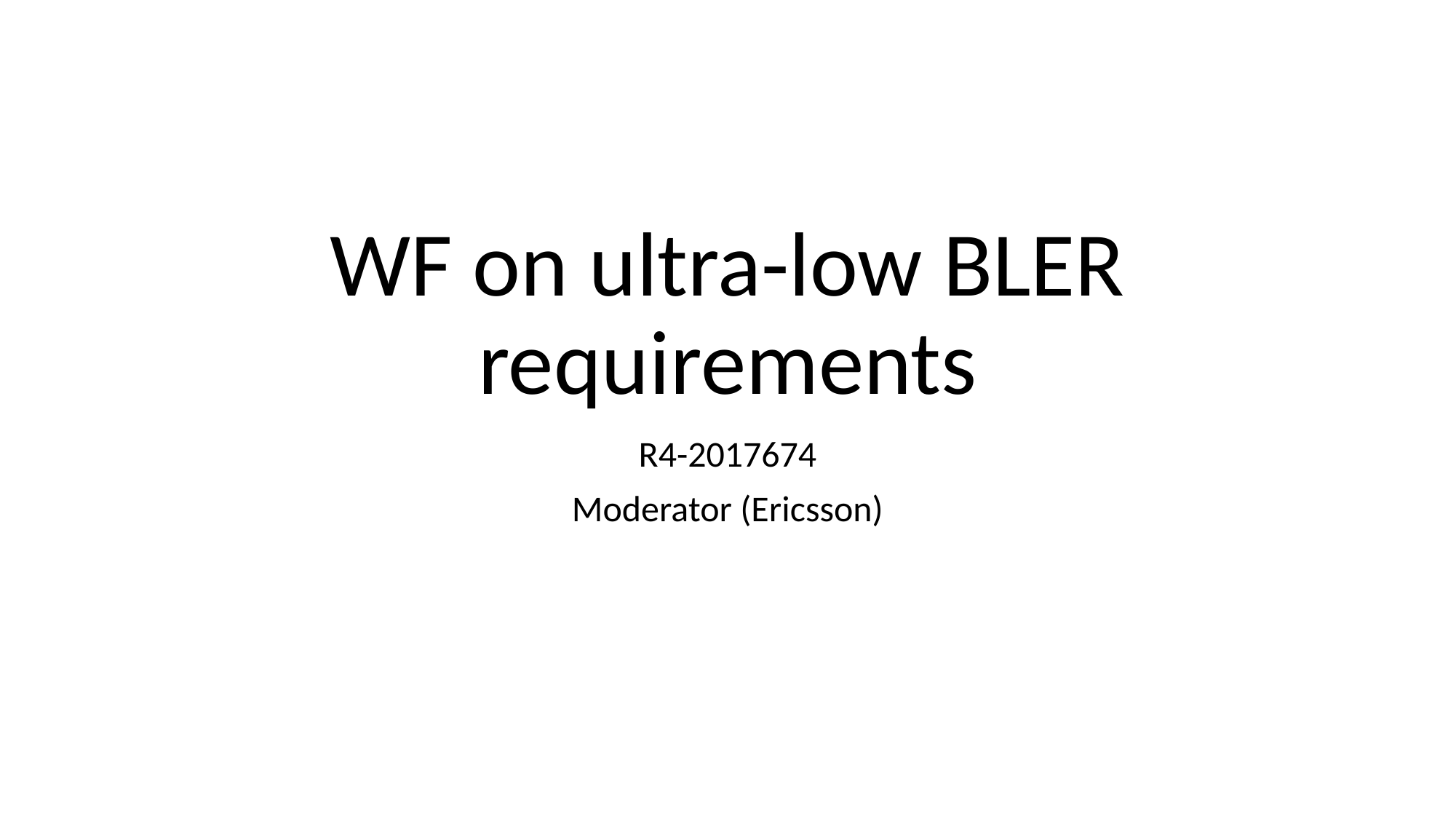

# WF on ultra-low BLER requirements
R4-2017674
Moderator (Ericsson)